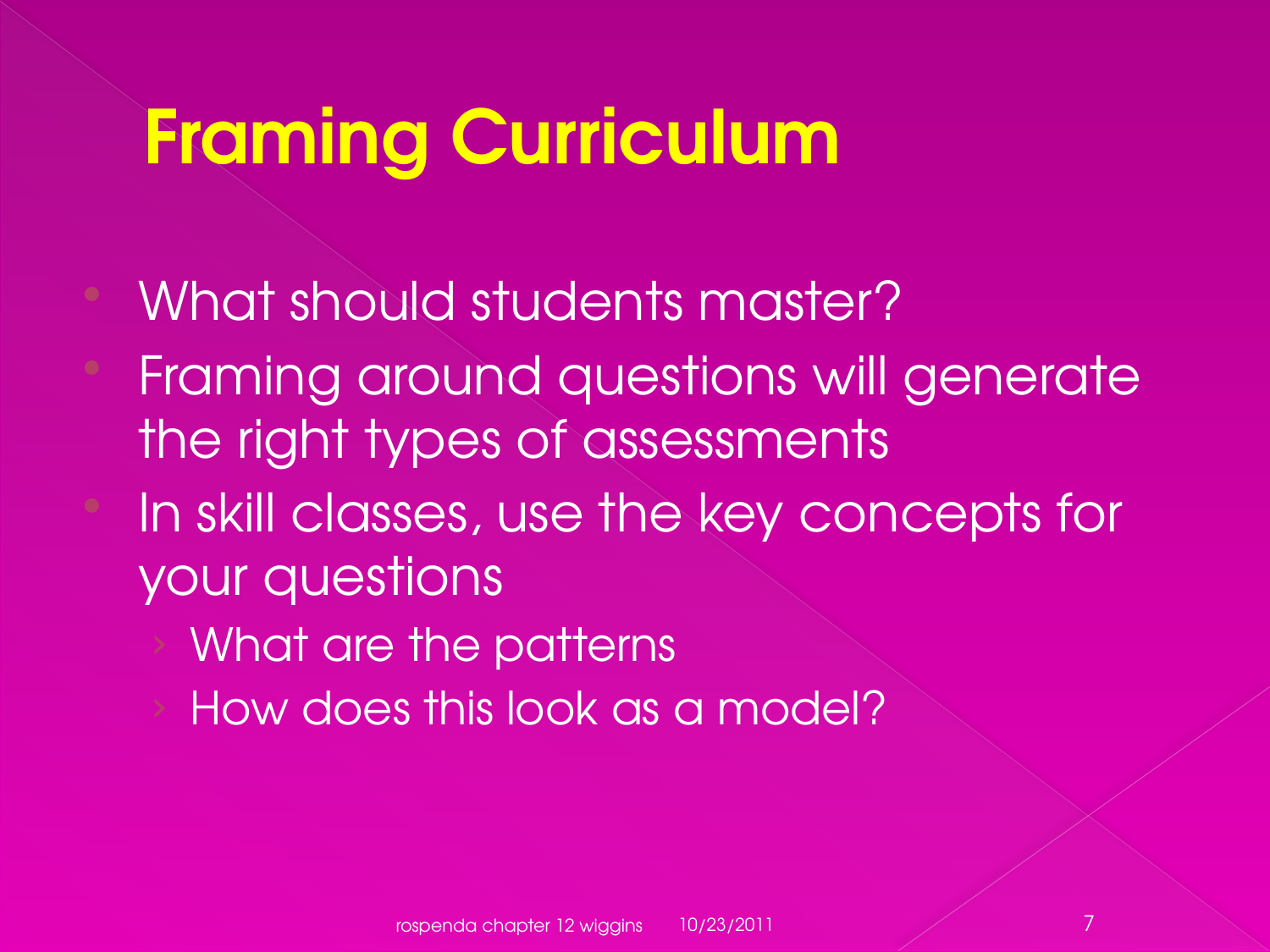

# Framing Curriculum
What should students master?
Framing around questions will generate the right types of assessments
In skill classes, use the key concepts for your questions
What are the patterns
How does this look as a model?
10/23/2011
rospenda chapter 12 wiggins
7